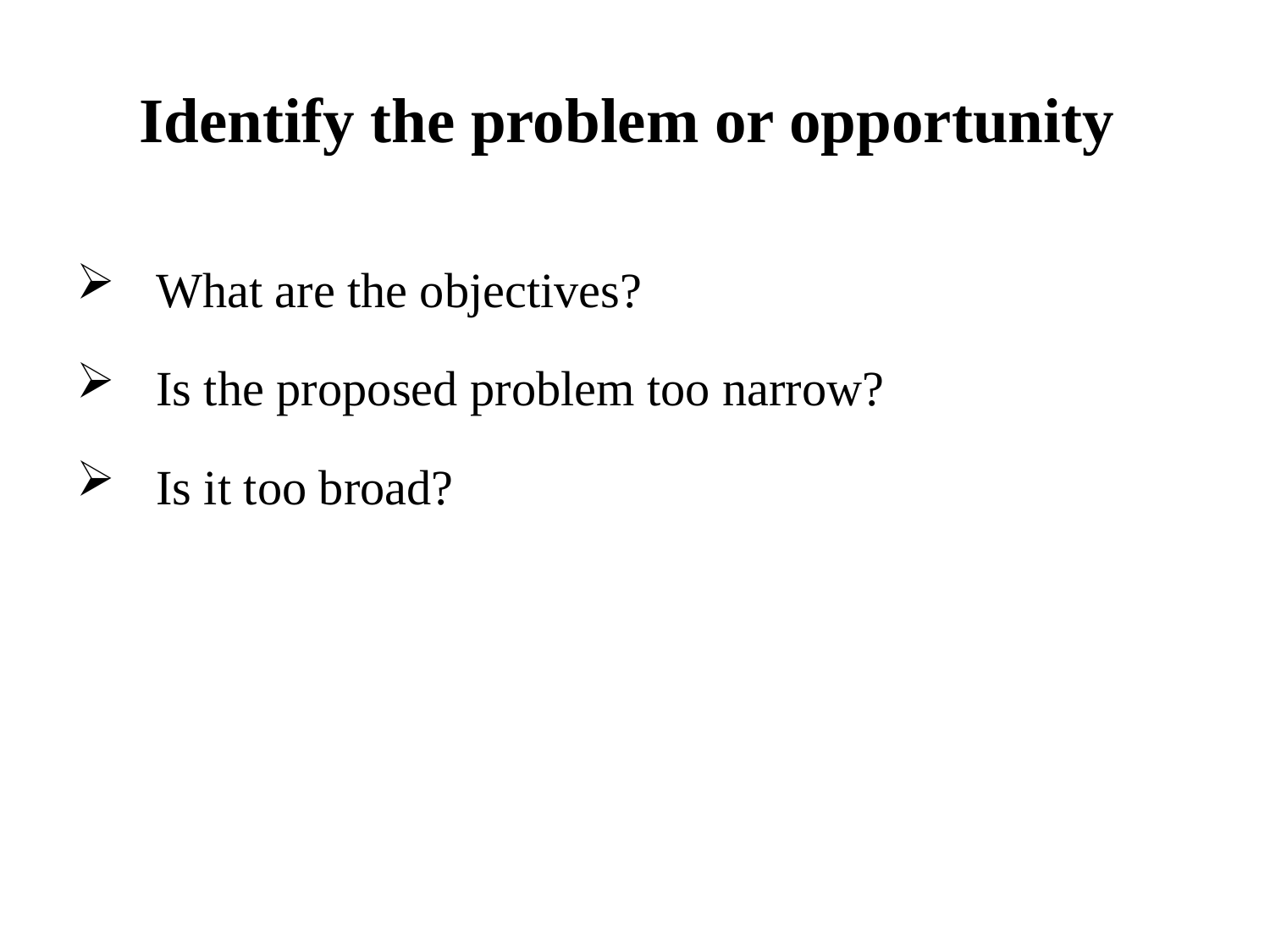

# Identify the problem or opportunity
What are the objectives?
Is the proposed problem too narrow?
Is it too broad?